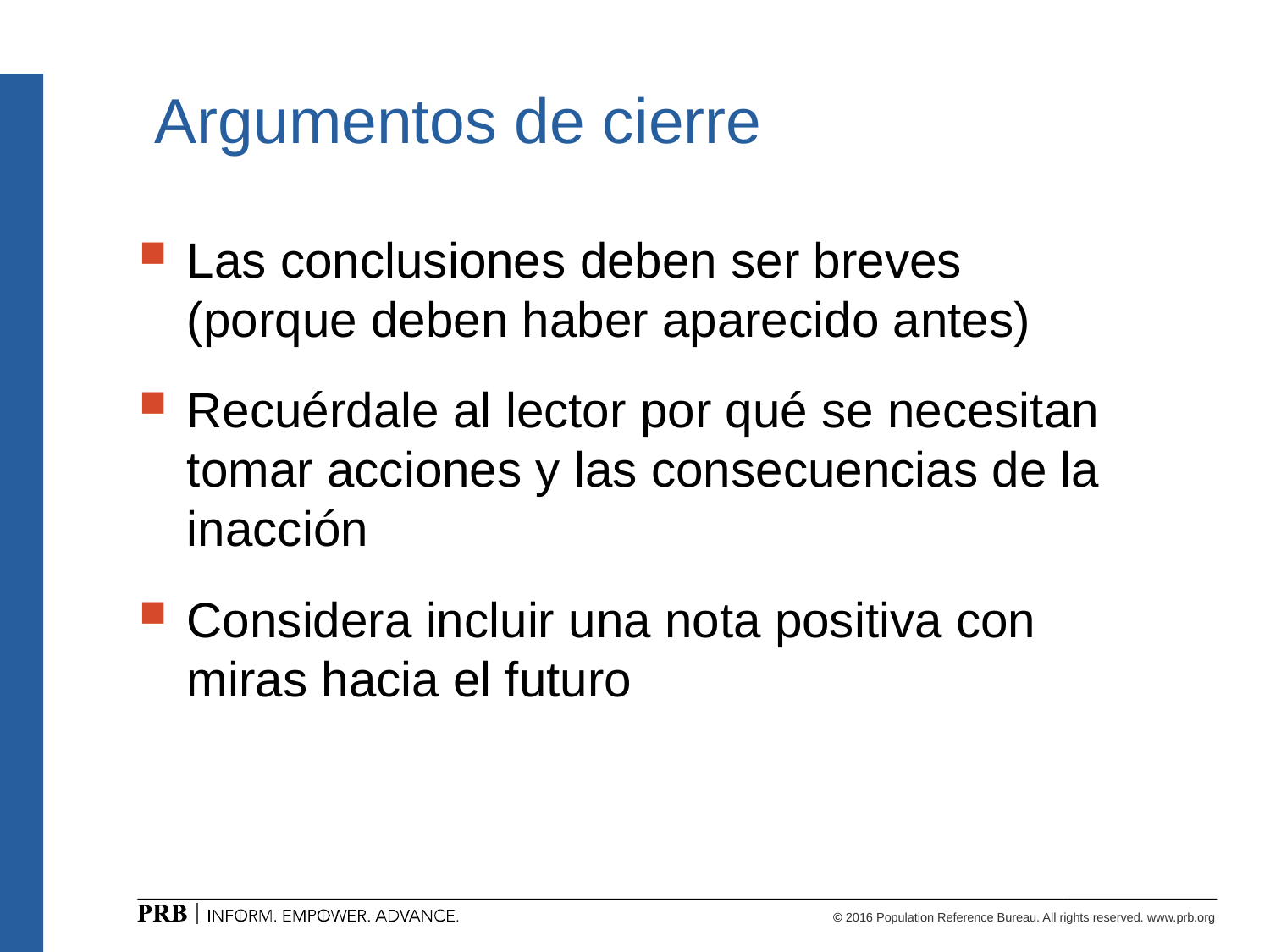

Argumentos de cierre
Las conclusiones deben ser breves (porque deben haber aparecido antes)
Recuérdale al lector por qué se necesitan tomar acciones y las consecuencias de la inacción
Considera incluir una nota positiva con miras hacia el futuro